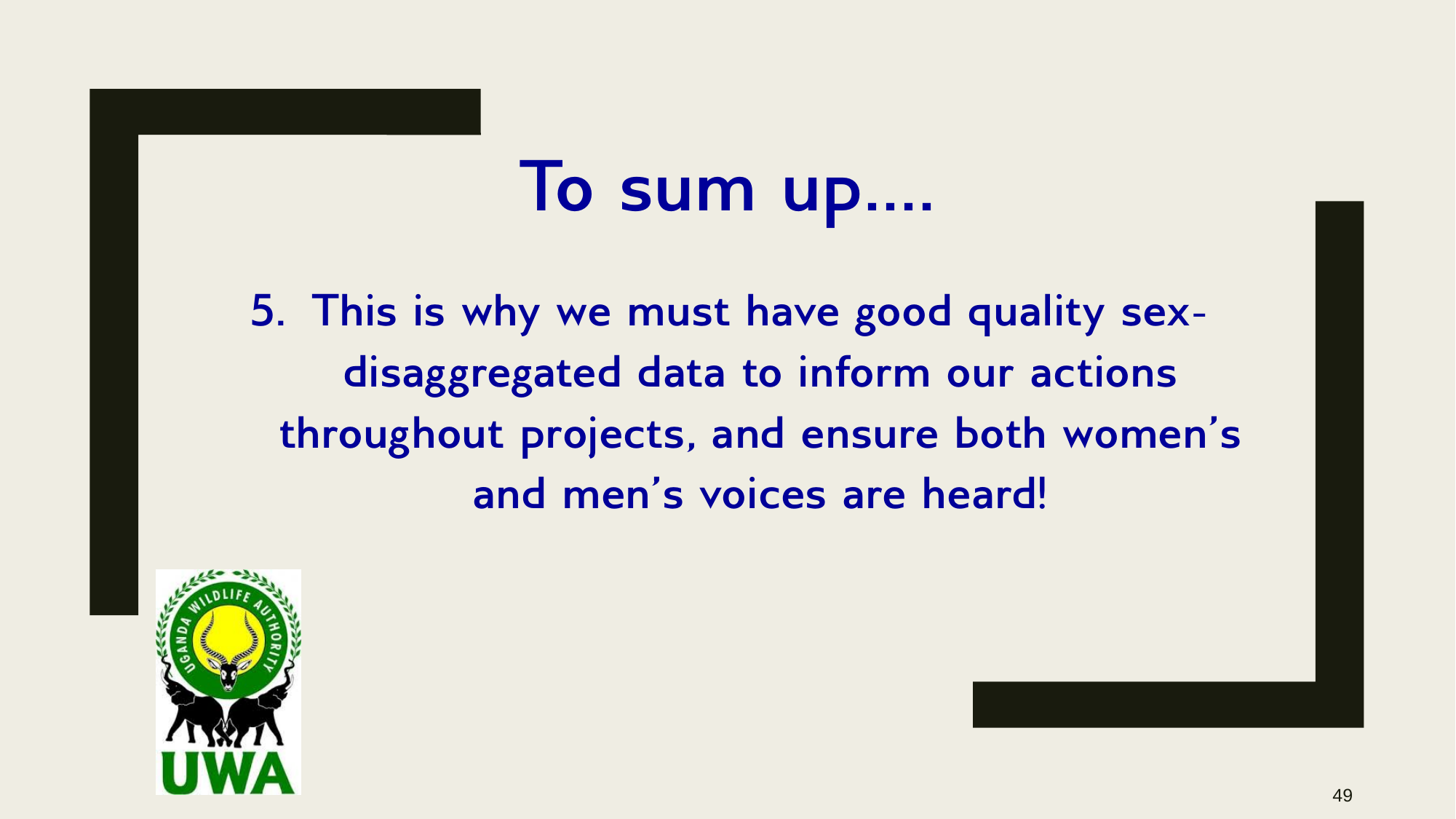

# To sum up....
This is why we must have good quality sex-disaggregated data to inform our actions throughout projects, and ensure both women’s and men’s voices are heard!

49